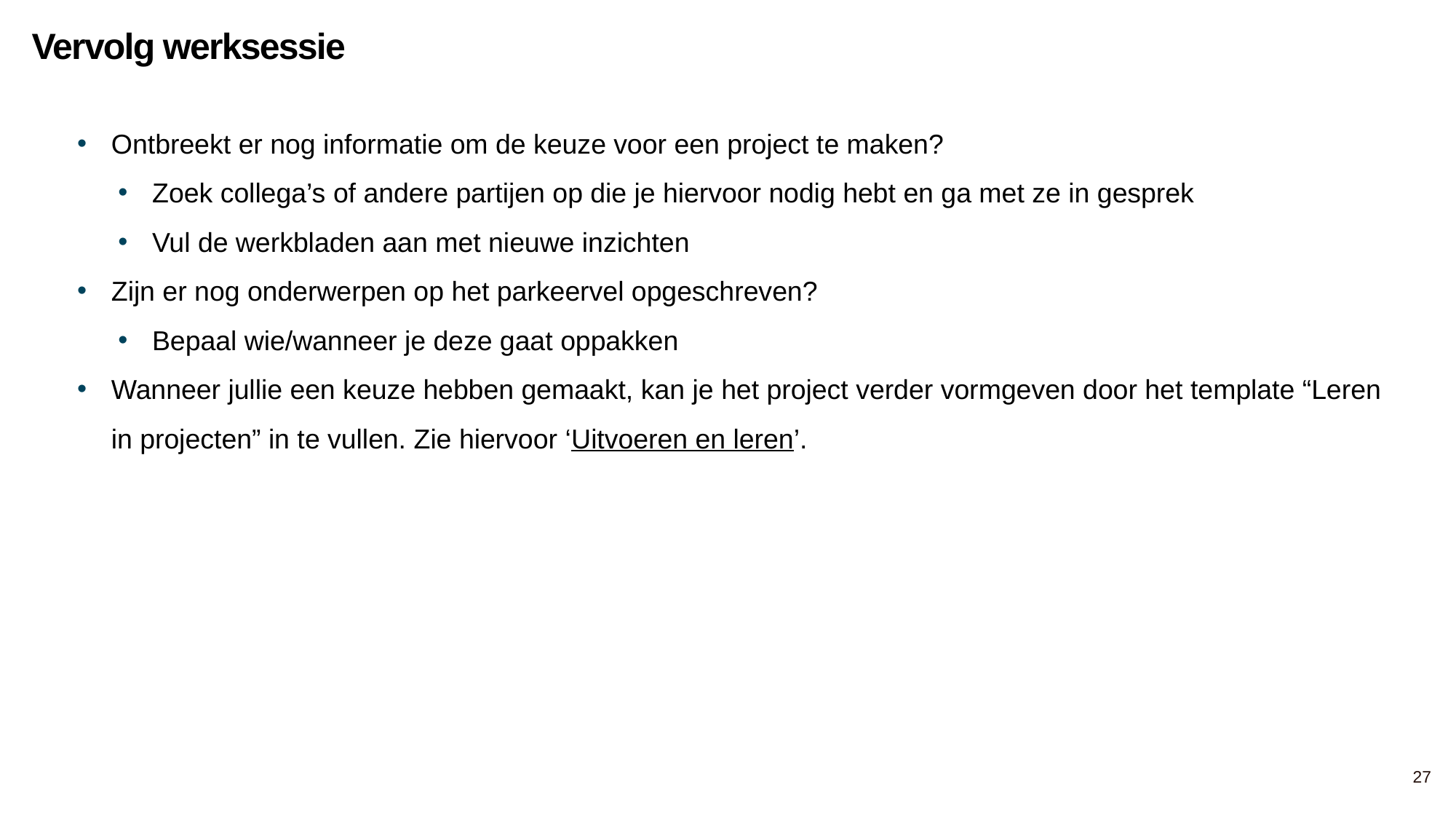

Vervolg werksessie
Ontbreekt er nog informatie om de keuze voor een project te maken?
Zoek collega’s of andere partijen op die je hiervoor nodig hebt en ga met ze in gesprek
Vul de werkbladen aan met nieuwe inzichten
Zijn er nog onderwerpen op het parkeervel opgeschreven?
Bepaal wie/wanneer je deze gaat oppakken
Wanneer jullie een keuze hebben gemaakt, kan je het project verder vormgeven door het template “Leren in projecten” in te vullen. Zie hiervoor ‘Uitvoeren en leren’.
27